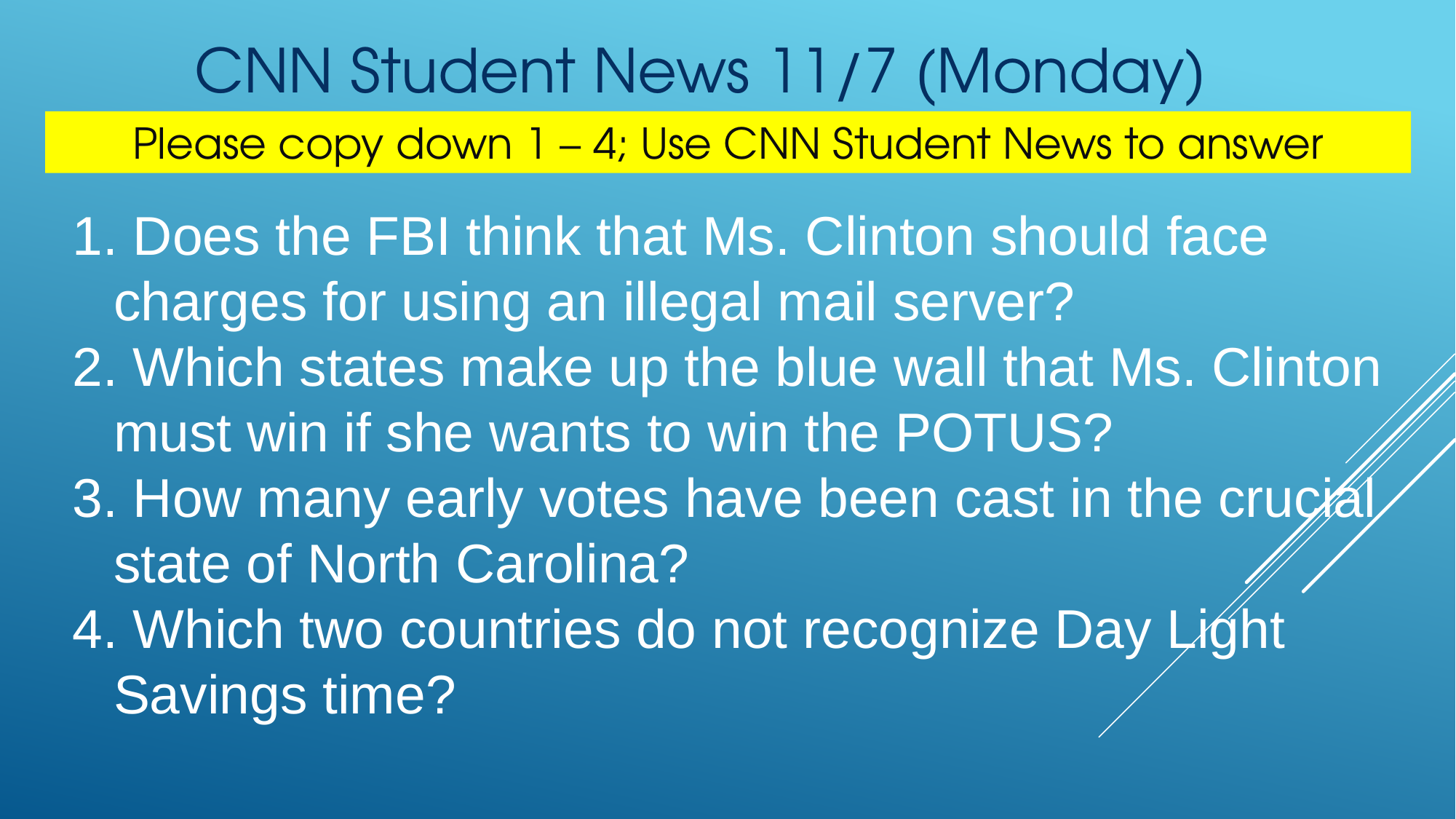

CNN Student News 11/7 (Monday)
Please copy down 1 – 4; Use CNN Student News to answer
 Does the FBI think that Ms. Clinton should face charges for using an illegal mail server?
 Which states make up the blue wall that Ms. Clinton must win if she wants to win the POTUS?
 How many early votes have been cast in the crucial state of North Carolina?
 Which two countries do not recognize Day Light Savings time?